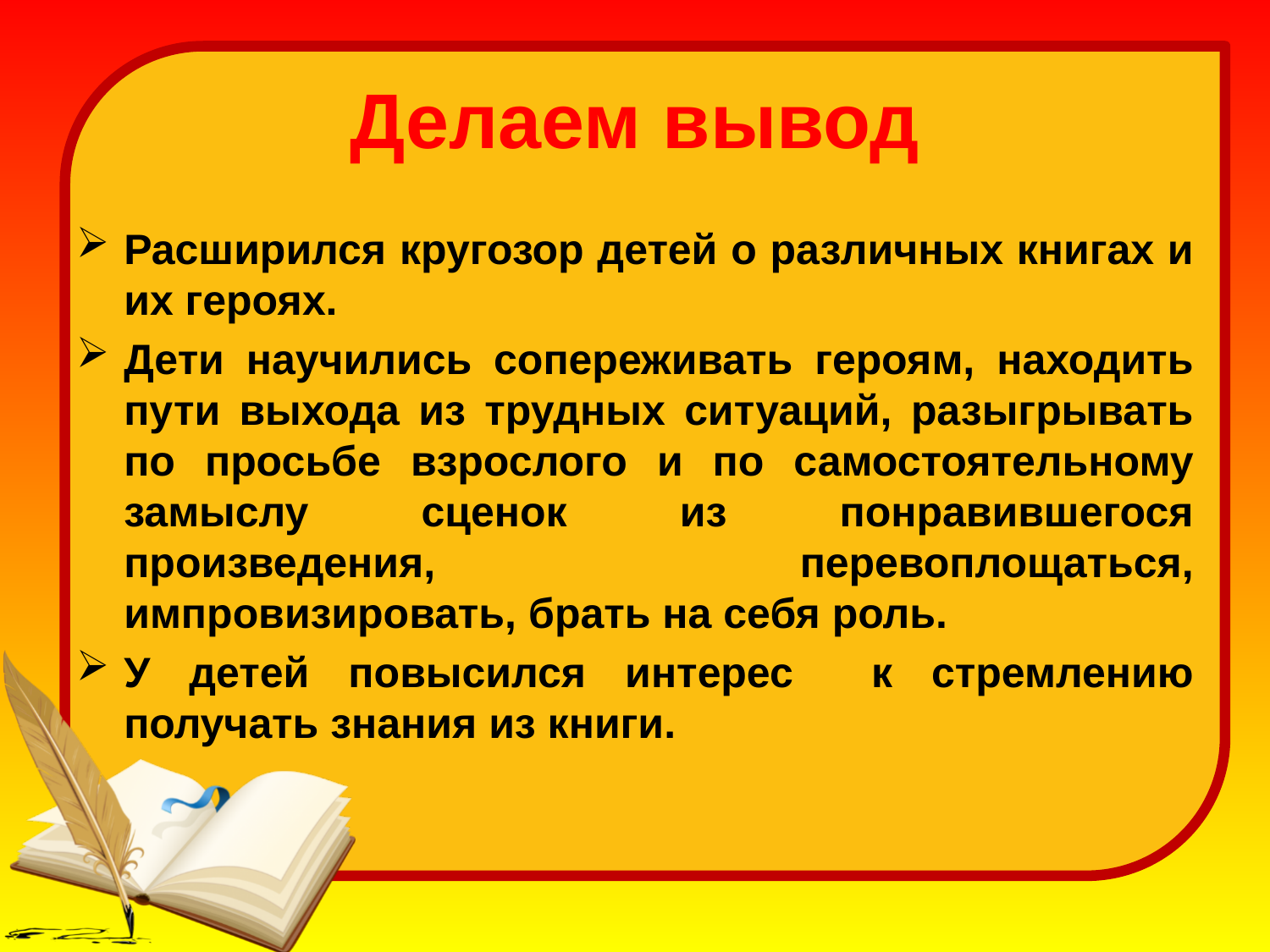

# Делаем вывод
Расширился кругозор детей о различных книгах и их героях.
Дети научились сопереживать героям, находить пути выхода из трудных ситуаций, разыгрывать по просьбе взрослого и по самостоятельному замыслу сценок из понравившегося произведения, перевоплощаться, импровизировать, брать на себя роль.
У детей повысился интерес  к стремлению получать знания из книги.